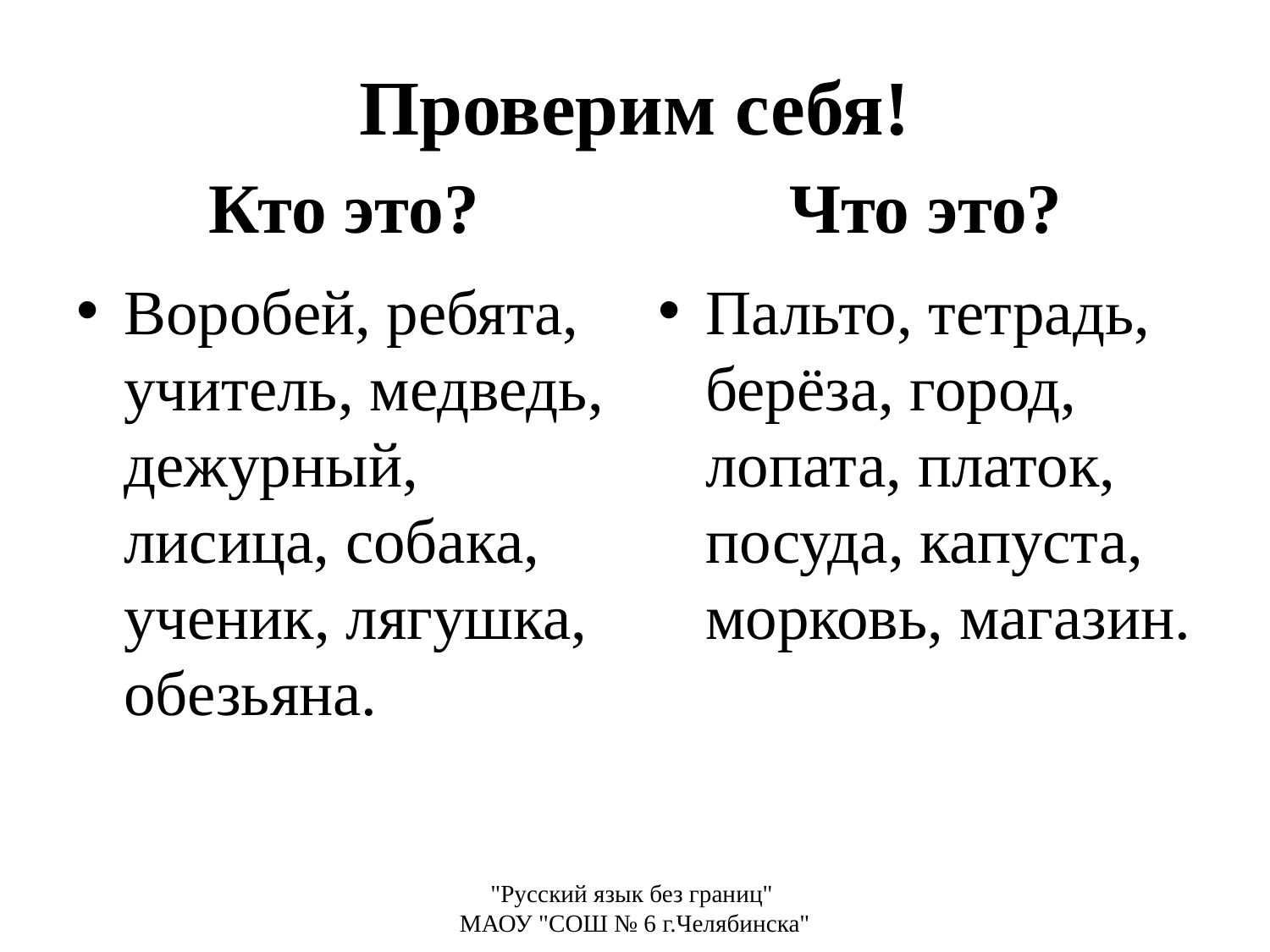

# Проверим себя!
Кто это?
Что это?
Воробей, ребята,  учитель, медведь, дежурный, лисица, собака, ученик, лягушка, обезьяна.
Пальто, тетрадь, берёза, город, лопата, платок, посуда, капуста, морковь, магазин.
"Русский язык без границ"
МАОУ "СОШ № 6 г.Челябинска"